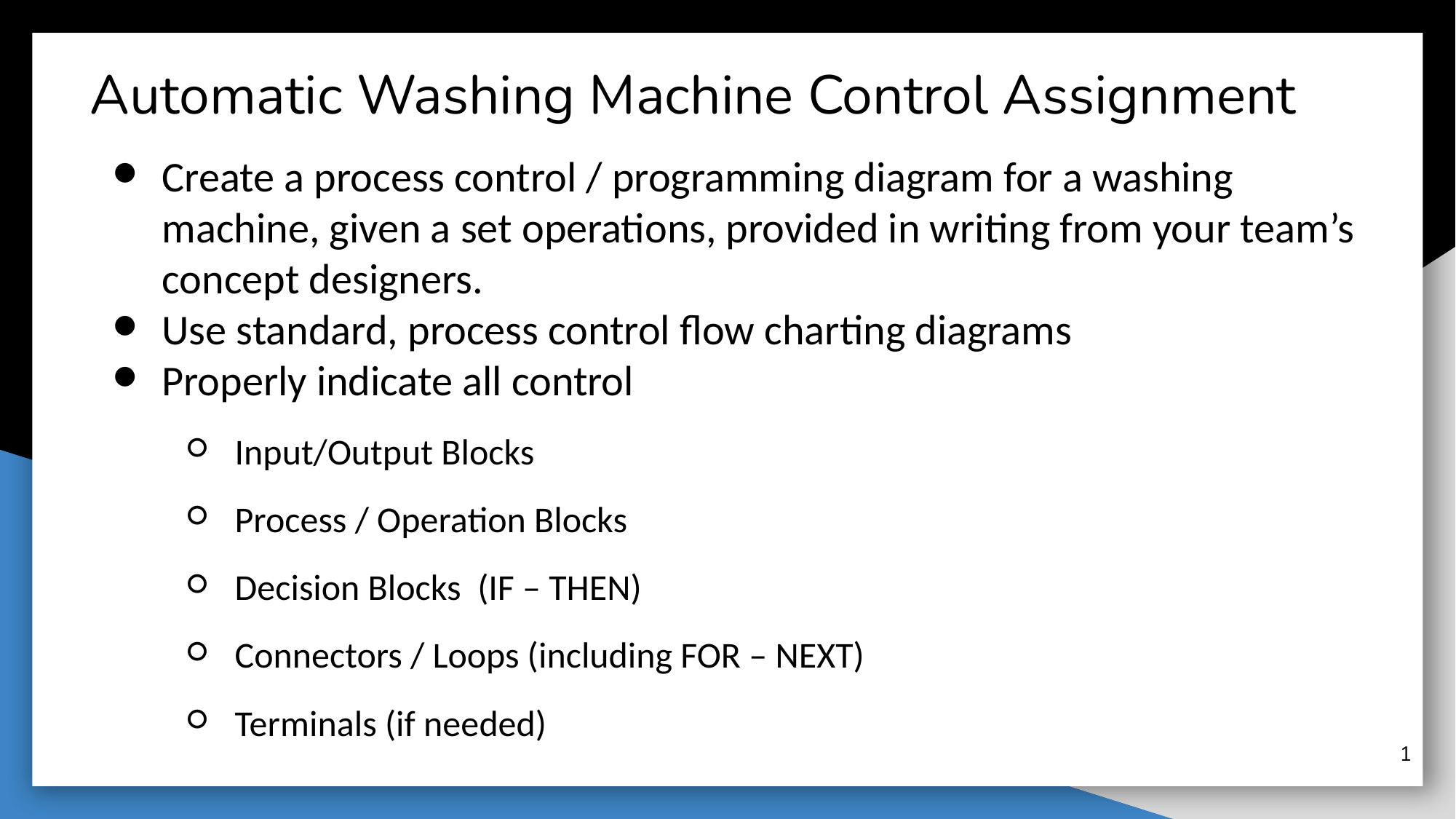

# Automatic Washing Machine Control Assignment
Create a process control / programming diagram for a washing machine, given a set operations, provided in writing from your team’s concept designers.
Use standard, process control flow charting diagrams
Properly indicate all control
Input/Output Blocks
Process / Operation Blocks
Decision Blocks  (IF – THEN)
Connectors / Loops (including FOR – NEXT)
Terminals (if needed)
1